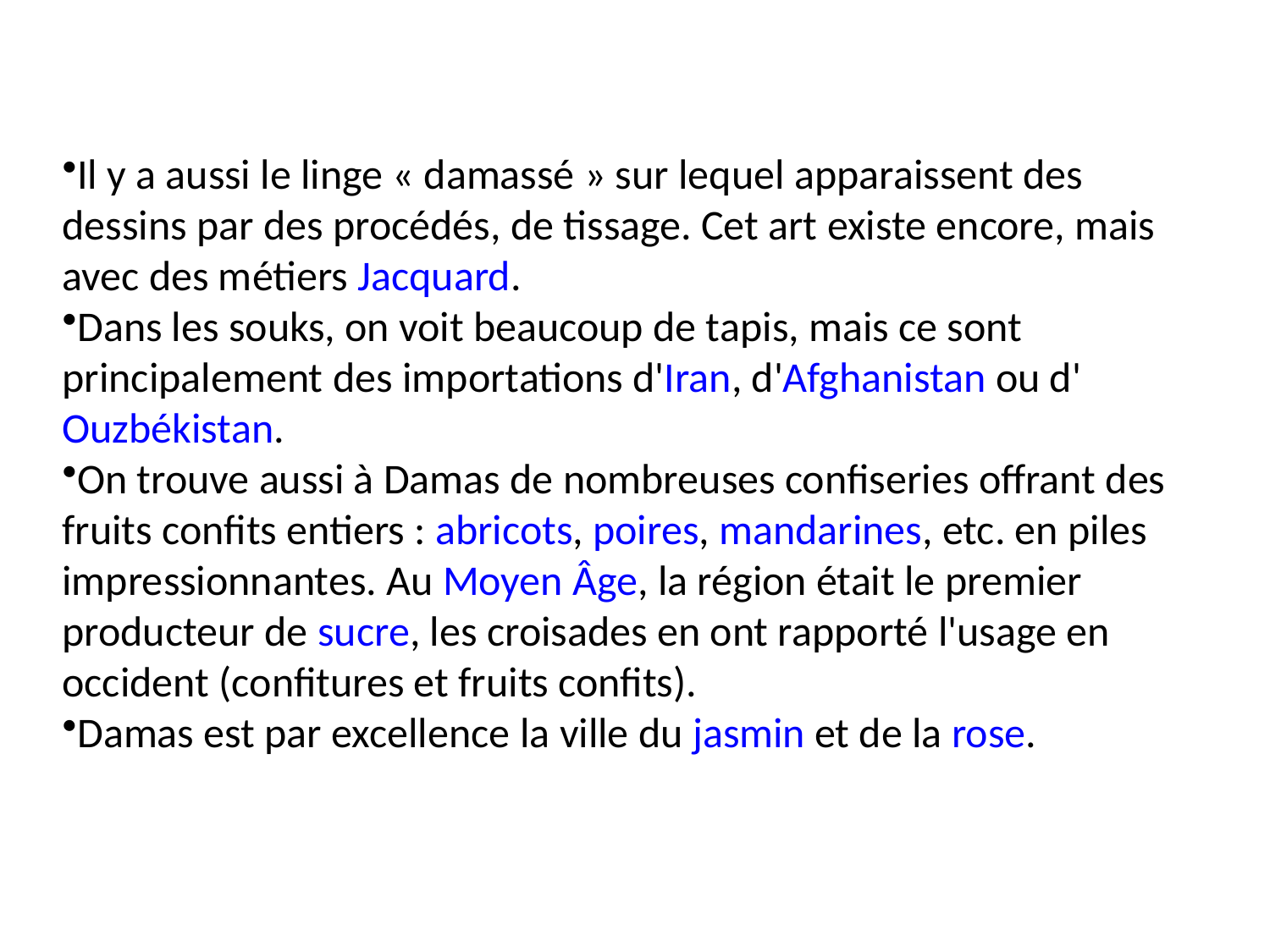

Il y a aussi le linge « damassé » sur lequel apparaissent des dessins par des procédés, de tissage. Cet art existe encore, mais avec des métiers Jacquard.
Dans les souks, on voit beaucoup de tapis, mais ce sont principalement des importations d'Iran, d'Afghanistan ou d'Ouzbékistan.
On trouve aussi à Damas de nombreuses confiseries offrant des fruits confits entiers : abricots, poires, mandarines, etc. en piles impressionnantes. Au Moyen Âge, la région était le premier producteur de sucre, les croisades en ont rapporté l'usage en occident (confitures et fruits confits).
Damas est par excellence la ville du jasmin et de la rose.